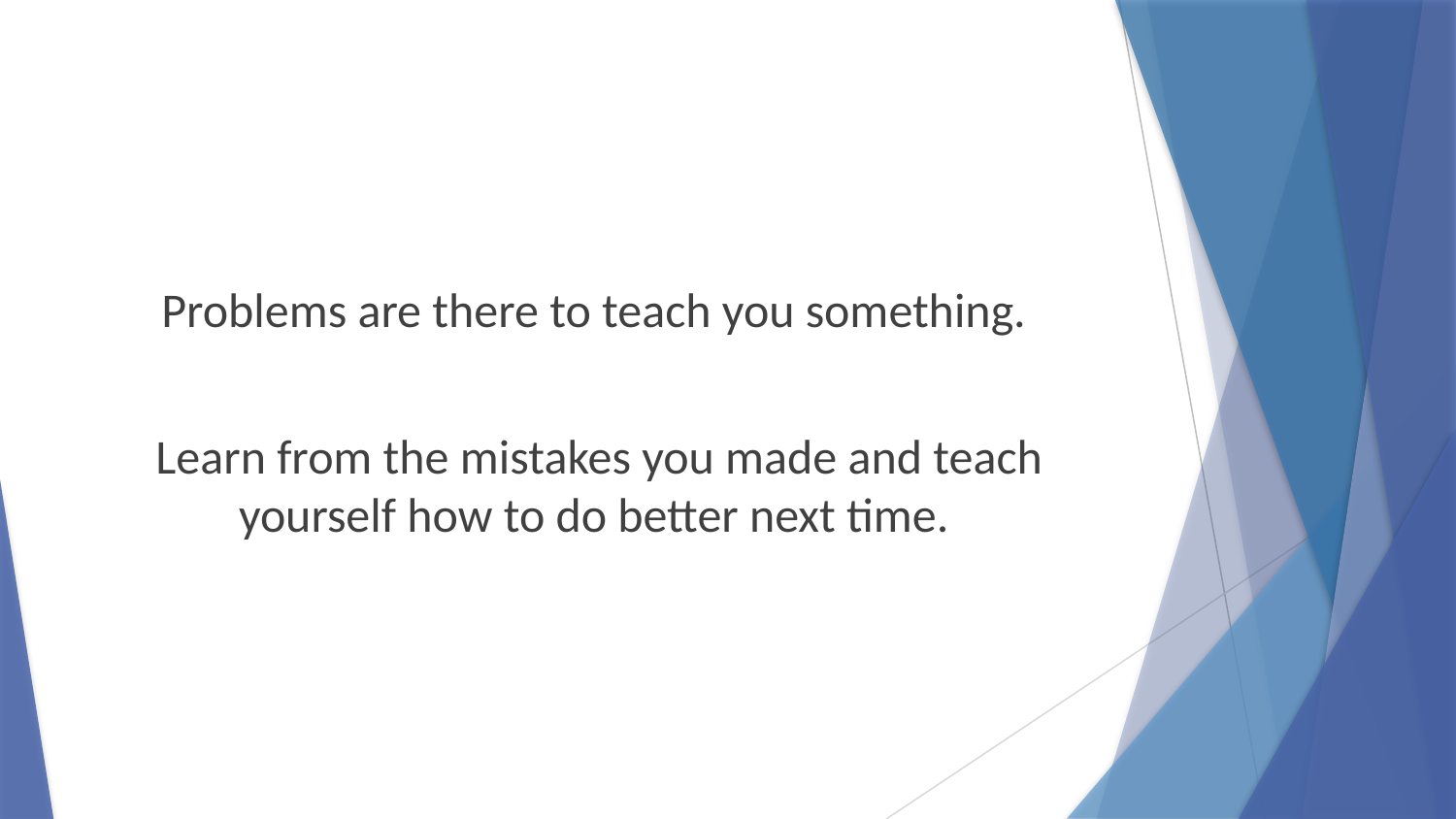

Problems are there to teach you something.

Learn from the mistakes you made and teach yourself how to do better next time.